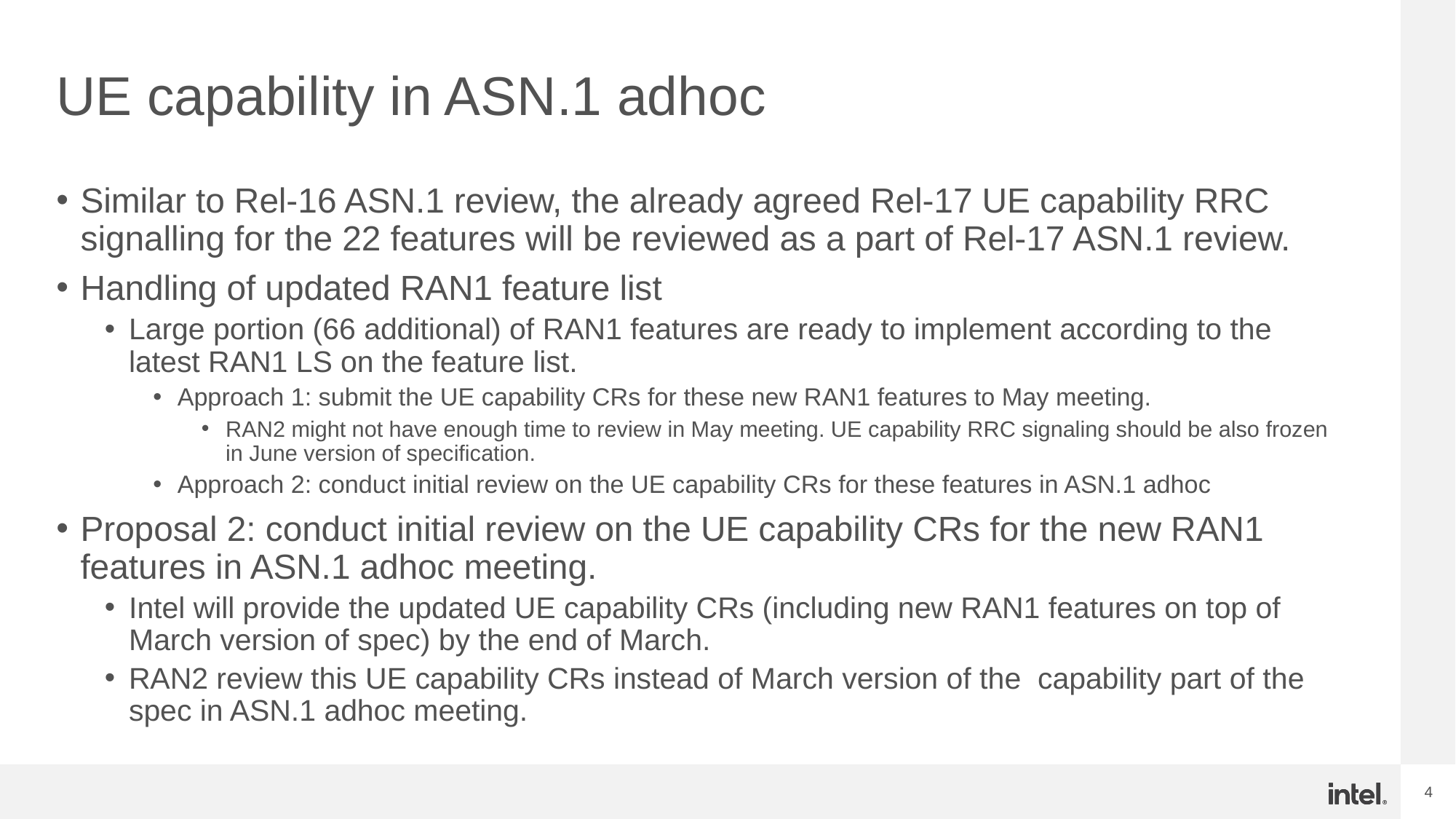

# UE capability in ASN.1 adhoc
Similar to Rel-16 ASN.1 review, the already agreed Rel-17 UE capability RRC signalling for the 22 features will be reviewed as a part of Rel-17 ASN.1 review.
Handling of updated RAN1 feature list
Large portion (66 additional) of RAN1 features are ready to implement according to the latest RAN1 LS on the feature list.
Approach 1: submit the UE capability CRs for these new RAN1 features to May meeting.
RAN2 might not have enough time to review in May meeting. UE capability RRC signaling should be also frozen in June version of specification.
Approach 2: conduct initial review on the UE capability CRs for these features in ASN.1 adhoc
Proposal 2: conduct initial review on the UE capability CRs for the new RAN1 features in ASN.1 adhoc meeting.
Intel will provide the updated UE capability CRs (including new RAN1 features on top of March version of spec) by the end of March.
RAN2 review this UE capability CRs instead of March version of the  capability part of the spec in ASN.1 adhoc meeting.